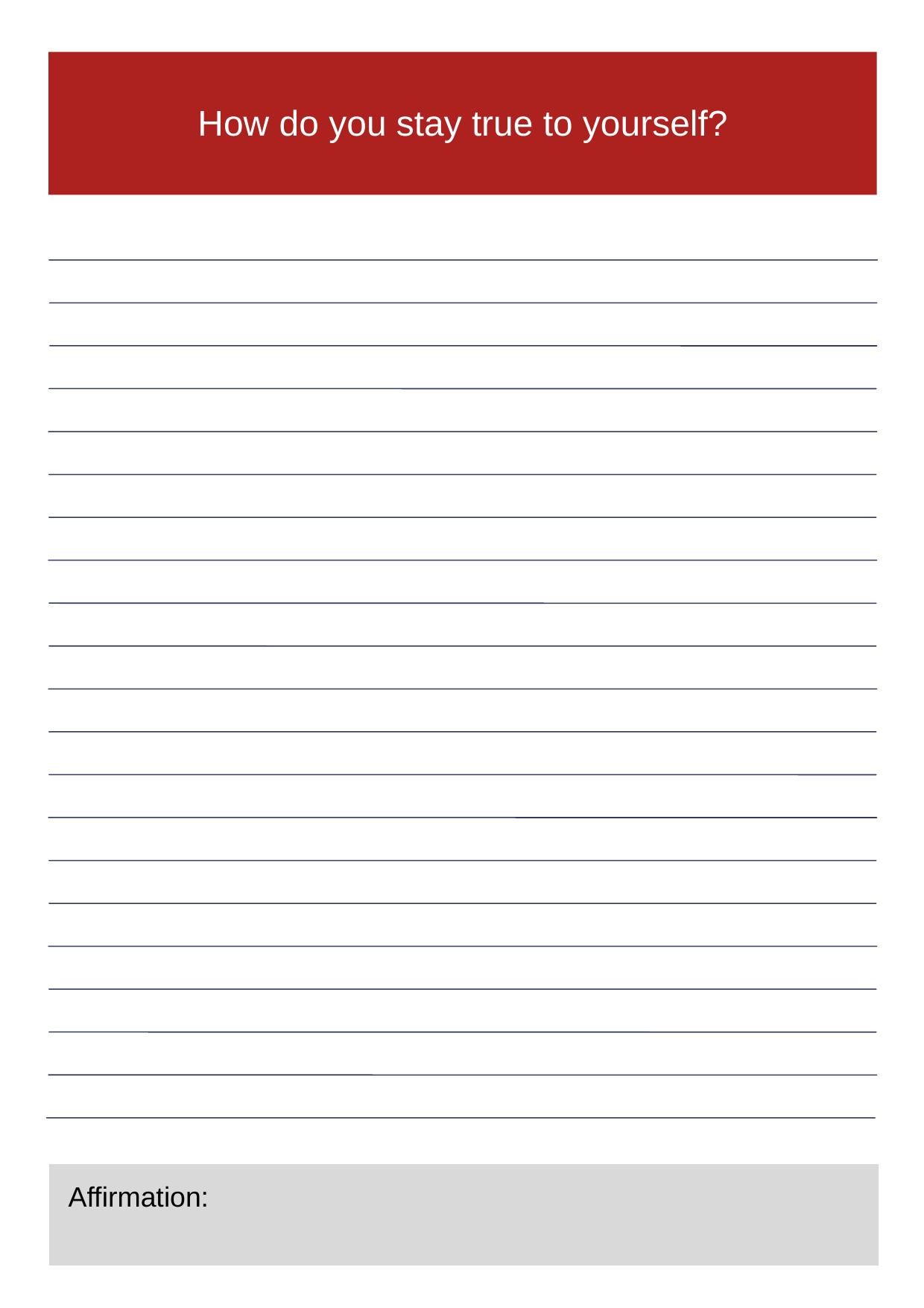

How do you stay true to yourself?

Affirmation: